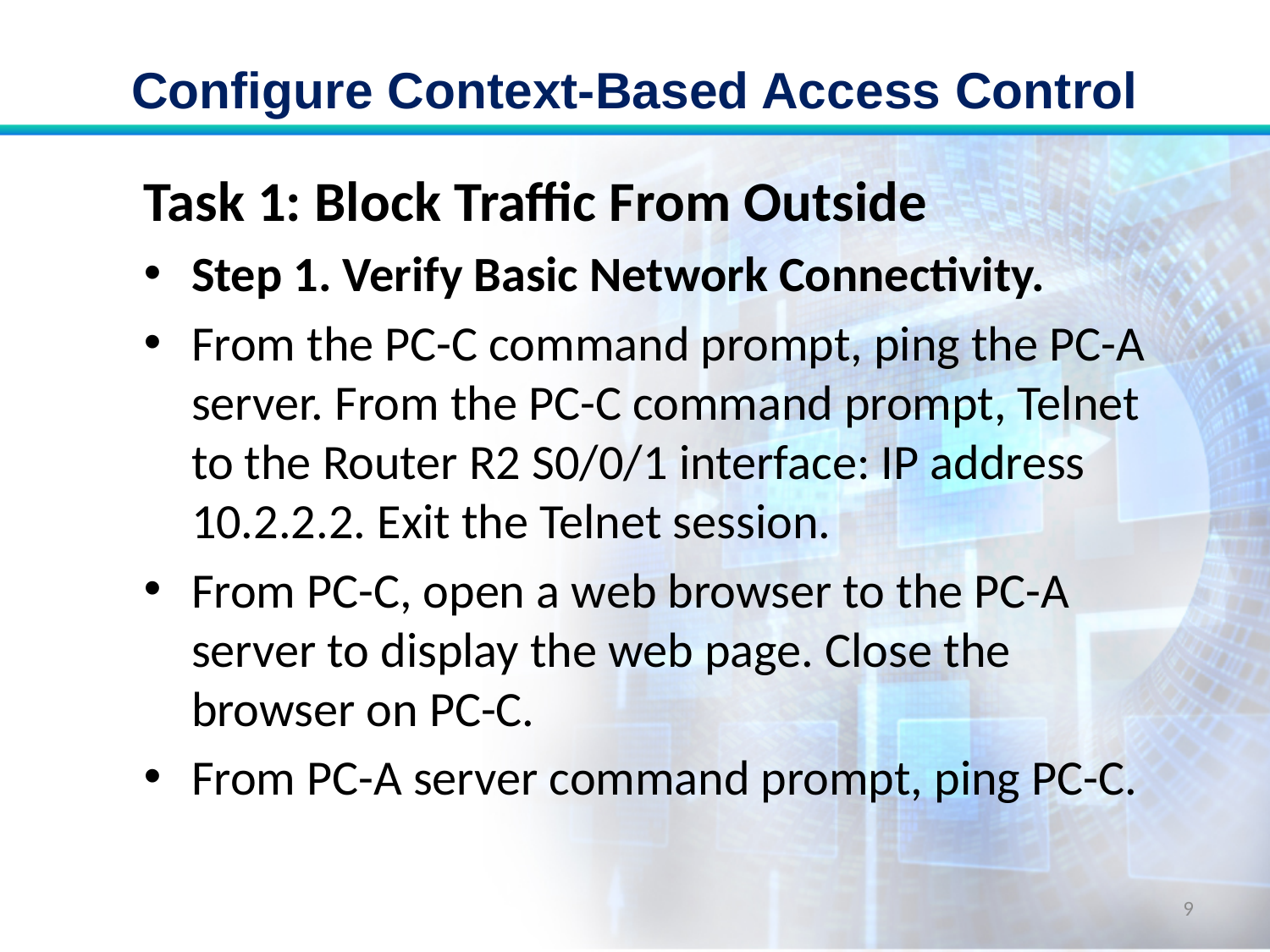

# Configure Context-Based Access Control
Task 1: Block Traffic From Outside
Step 1. Verify Basic Network Connectivity.
From the PC-C command prompt, ping the PC-A server. From the PC-C command prompt, Telnet to the Router R2 S0/0/1 interface: IP address 10.2.2.2. Exit the Telnet session.
From PC-C, open a web browser to the PC-A server to display the web page. Close the browser on PC-C.
From PC-A server command prompt, ping PC-C.

9